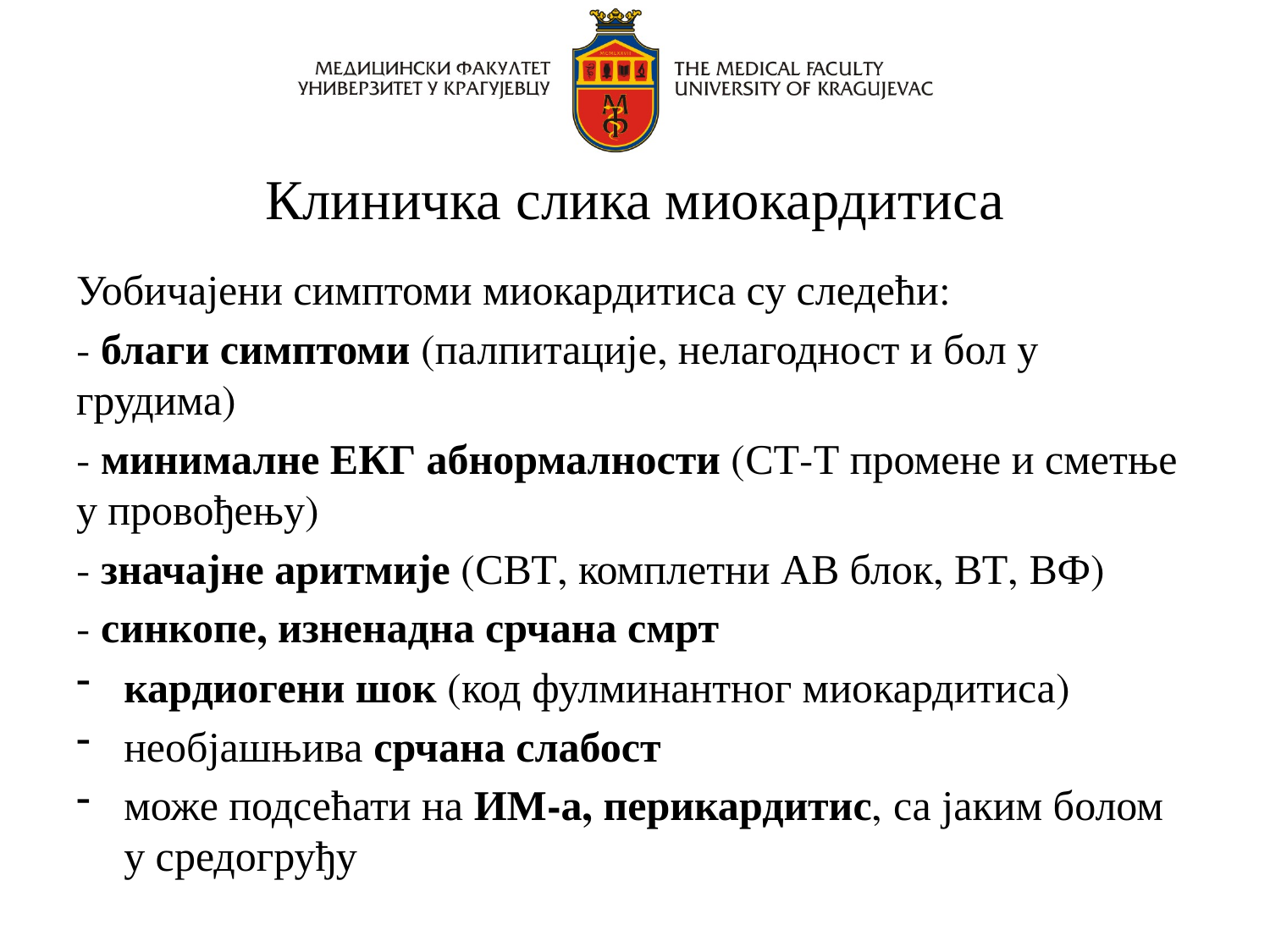

# Клиничка слика миокардитиса
Уобичајени симптоми миокардитиса су следећи:
- благи симптоми (палпитације, нелагодност и бол у грудима)
- минималне ЕКГ абнормалности (СТ-Т промене и сметње у провођењу)
- значајне аритмије (СВТ, комплетни АВ блок, ВТ, ВФ)
- синкопе, изненадна срчана смрт
кардиогени шок (код фулминантног миокардитиса)
необјашњива срчана слабост
може подсећати на ИМ-а, перикардитис, са јаким болом у средогруђу